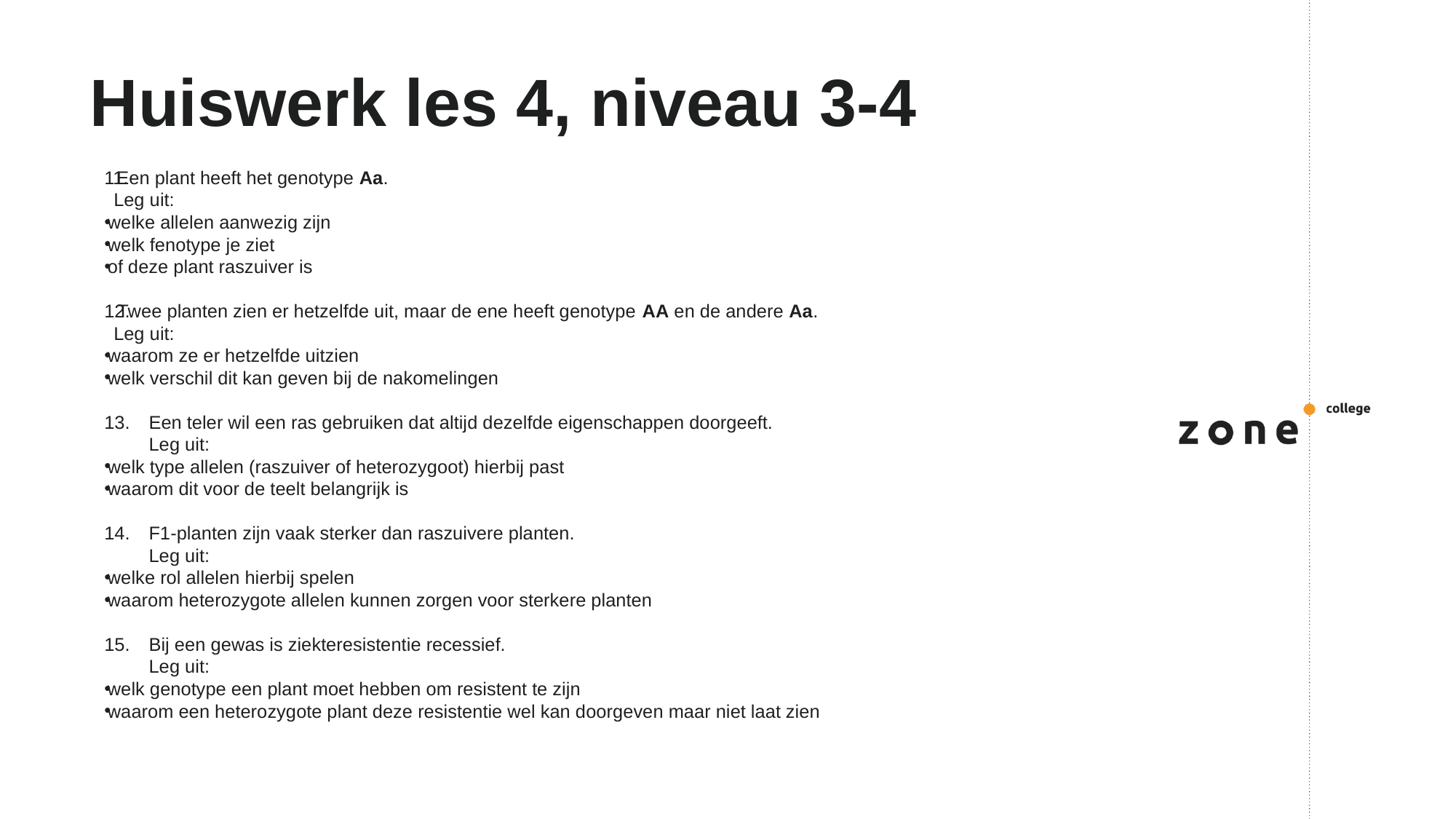

# Huiswerk les 4, niveau 3-4
Een plant heeft het genotype Aa.
Leg uit:
welke allelen aanwezig zijn
welk fenotype je ziet
of deze plant raszuiver is

Twee planten zien er hetzelfde uit, maar de ene heeft genotype AA en de andere Aa.
Leg uit:
waarom ze er hetzelfde uitzien
welk verschil dit kan geven bij de nakomelingen

Een teler wil een ras gebruiken dat altijd dezelfde eigenschappen doorgeeft.
Leg uit:
welk type allelen (raszuiver of heterozygoot) hierbij past
waarom dit voor de teelt belangrijk is

F1-planten zijn vaak sterker dan raszuivere planten.
Leg uit:
welke rol allelen hierbij spelen
waarom heterozygote allelen kunnen zorgen voor sterkere planten

Bij een gewas is ziekteresistentie recessief.
Leg uit:
welk genotype een plant moet hebben om resistent te zijn
waarom een heterozygote plant deze resistentie wel kan doorgeven maar niet laat zien